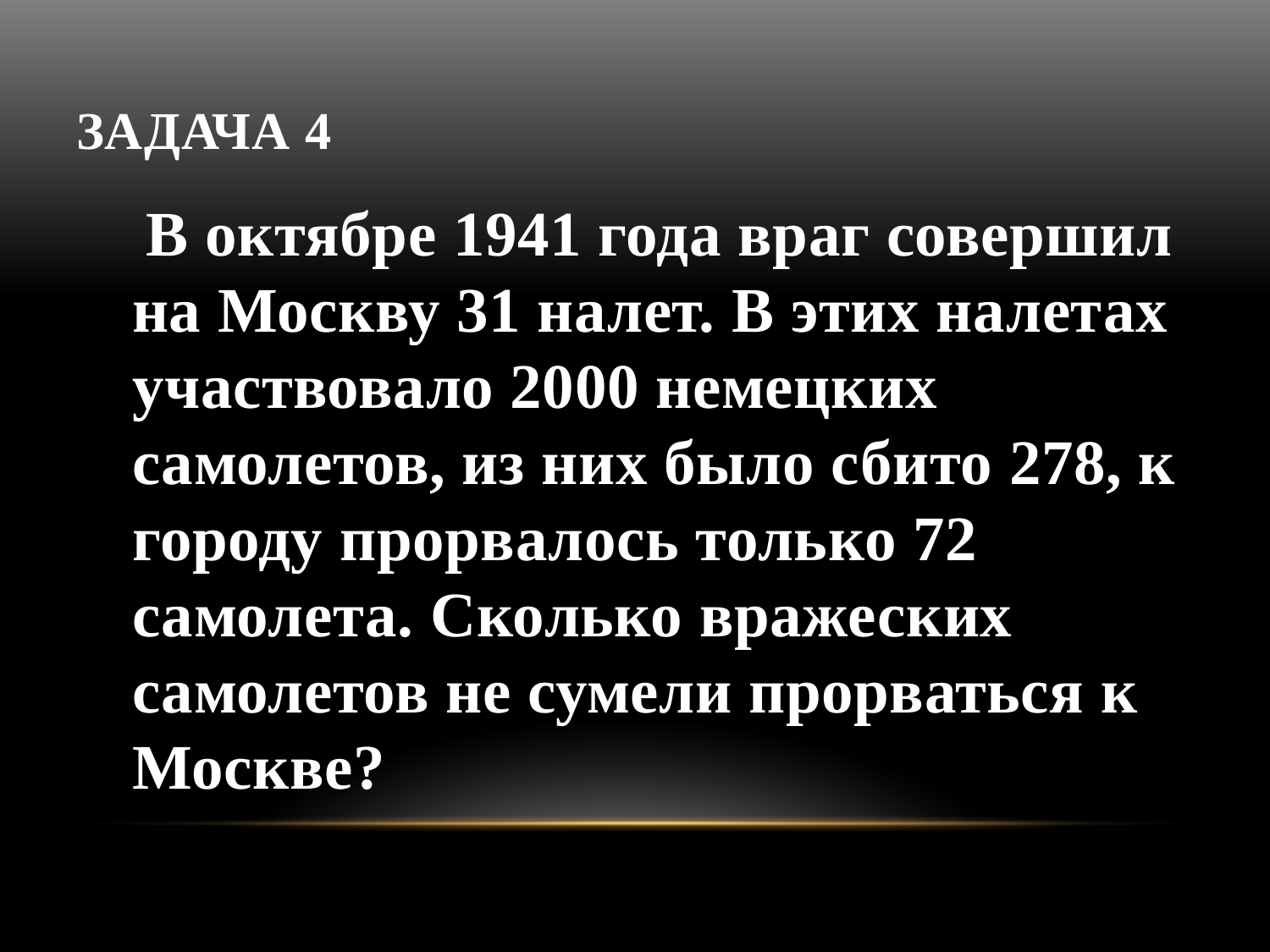

# Задача 4
      В октябре 1941 года враг совершил на Москву 31 налет. В этих налетах участвовало 2000 немецких самолетов, из них было сбито 278, к городу прорвалось только 72 самолета. Сколько вражеских самолетов не сумели прорваться к Москве?